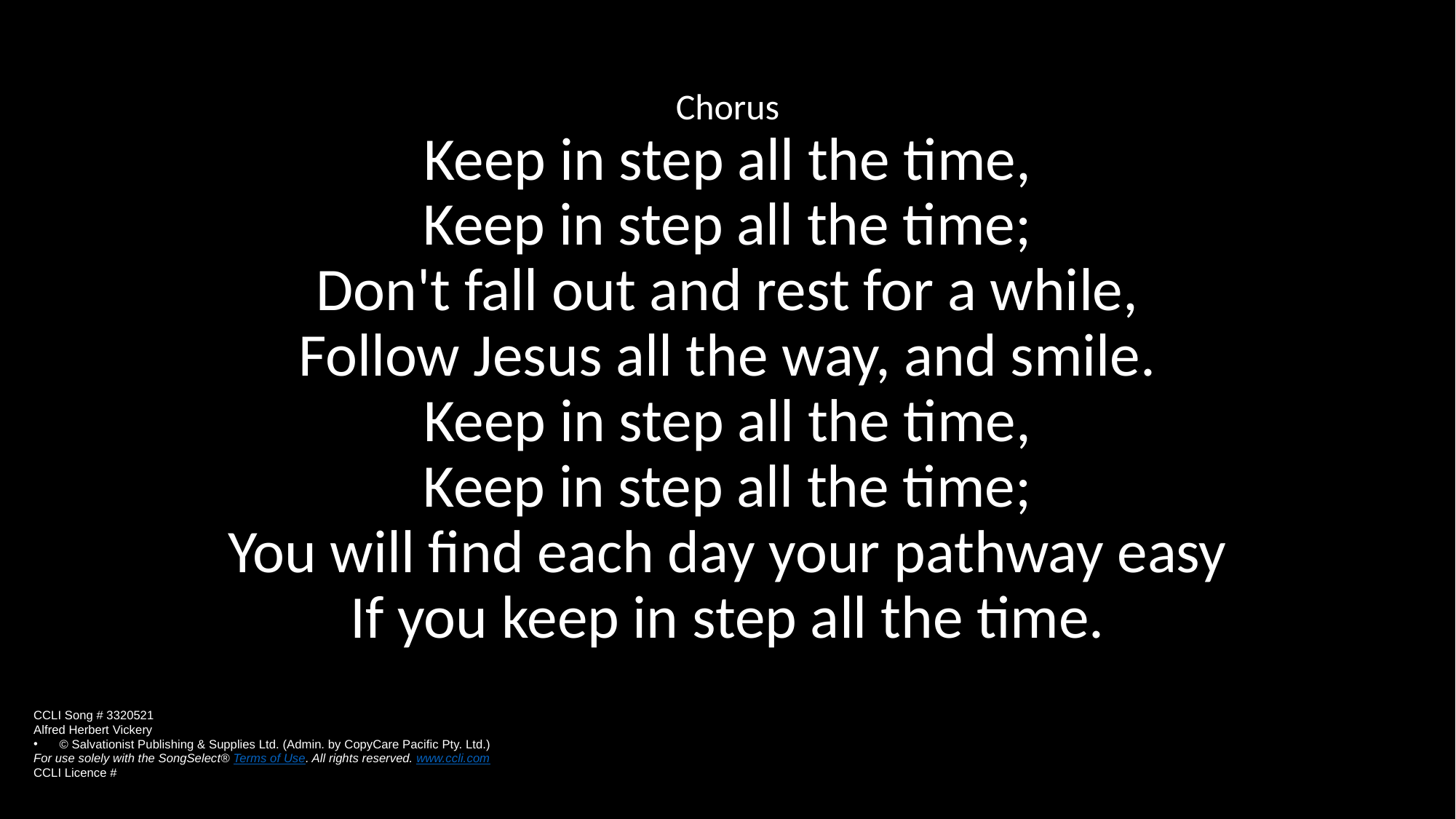

Chorus
Keep in step all the time,
Keep in step all the time;
Don't fall out and rest for a while,
Follow Jesus all the way, and smile.
Keep in step all the time,
Keep in step all the time;
You will find each day your pathway easy
If you keep in step all the time.
CCLI Song # 3320521
Alfred Herbert Vickery
© Salvationist Publishing & Supplies Ltd. (Admin. by CopyCare Pacific Pty. Ltd.)
For use solely with the SongSelect® Terms of Use. All rights reserved. www.ccli.com
CCLI Licence #